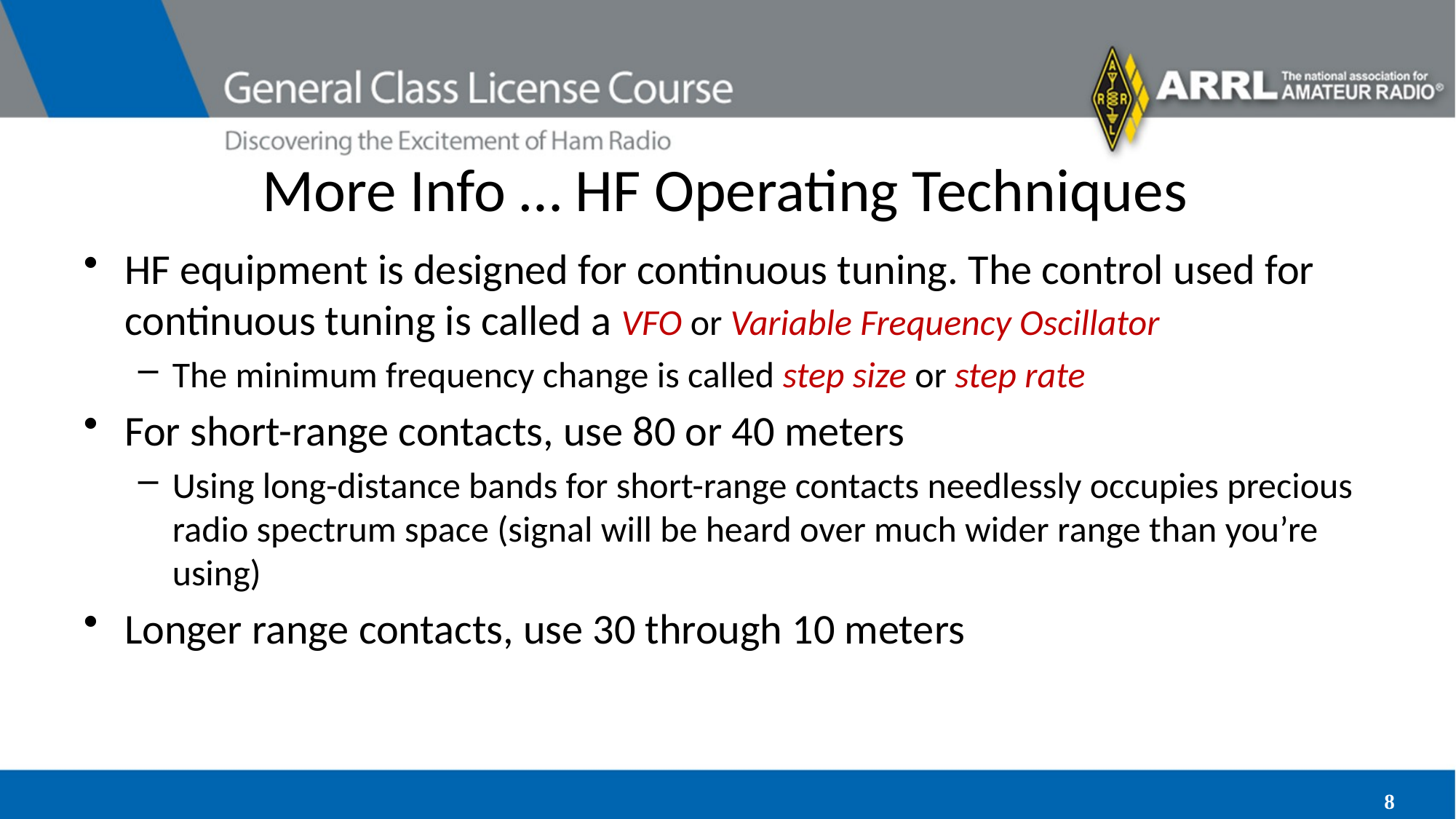

# More Info … HF Operating Techniques
HF equipment is designed for continuous tuning. The control used for continuous tuning is called a VFO or Variable Frequency Oscillator
The minimum frequency change is called step size or step rate
For short-range contacts, use 80 or 40 meters
Using long-distance bands for short-range contacts needlessly occupies precious radio spectrum space (signal will be heard over much wider range than you’re using)
Longer range contacts, use 30 through 10 meters